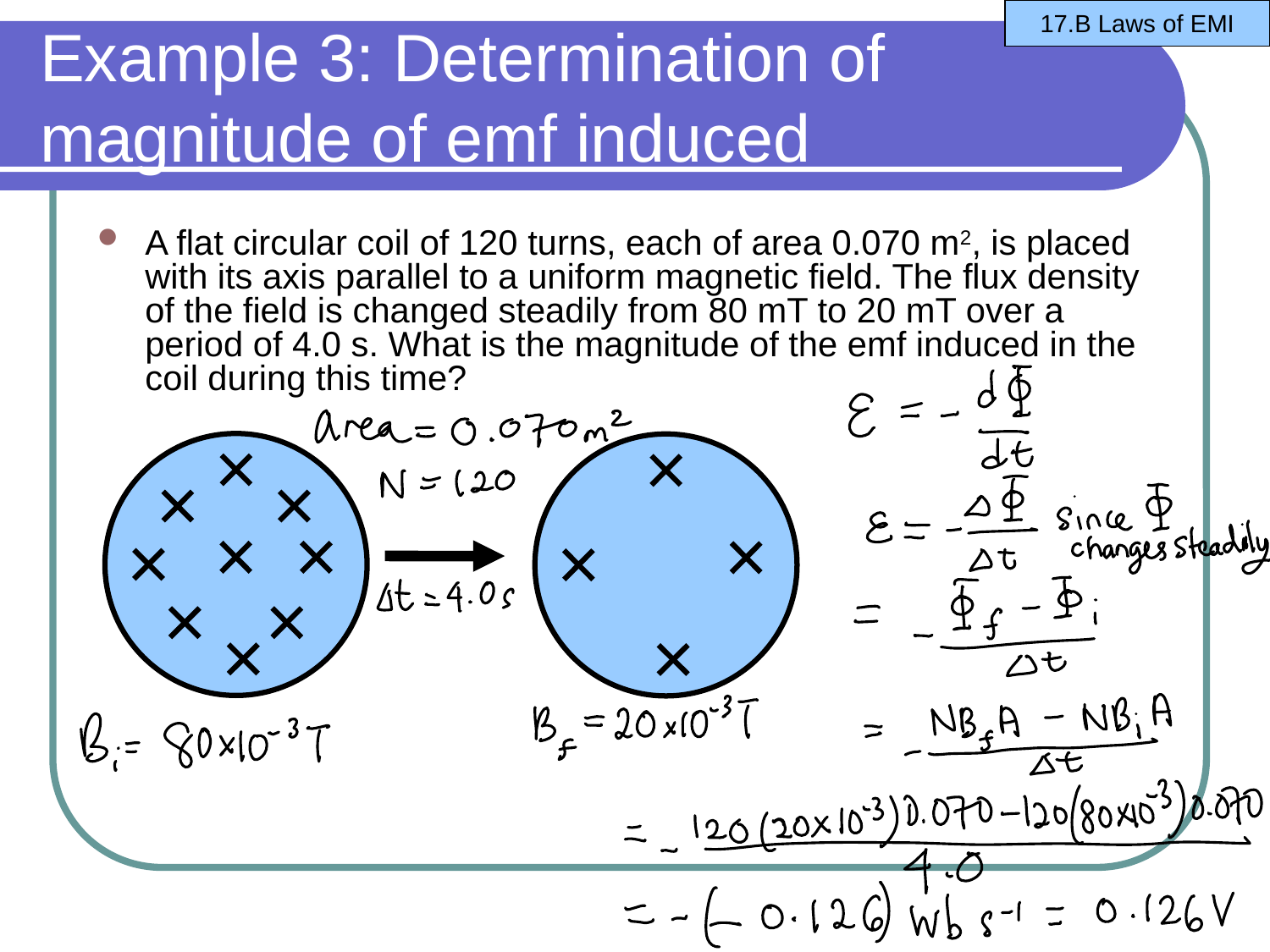

17.B Laws of EMI
# Example 3: Determination of magnitude of emf induced
A flat circular coil of 120 turns, each of area 0.070 m2, is placed with its axis parallel to a uniform magnetic field. The flux density of the field is changed steadily from 80 mT to 20 mT over a period of 4.0 s. What is the magnitude of the emf induced in the coil during this time?